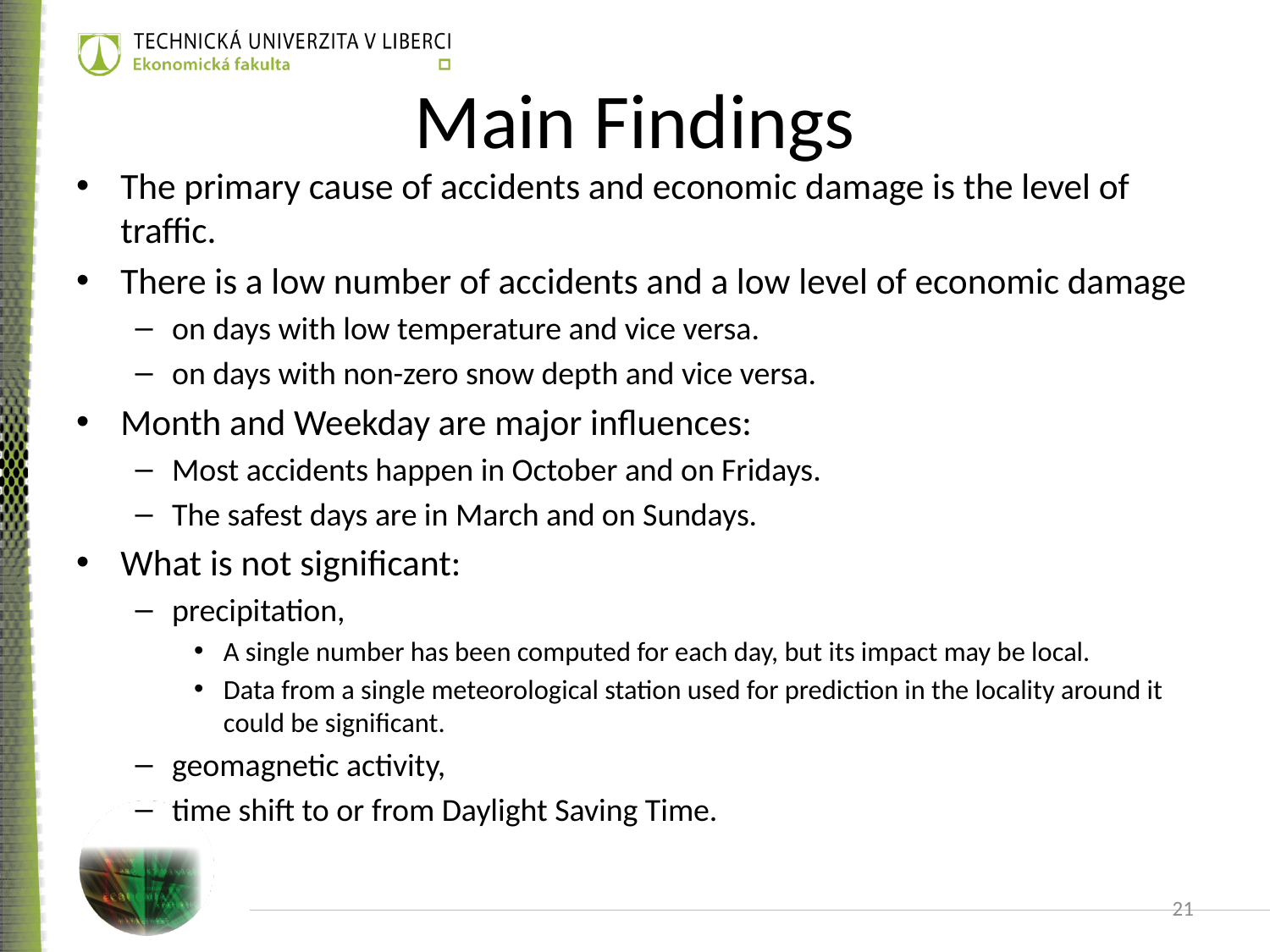

# Main Findings
The primary cause of accidents and economic damage is the level of traffic.
There is a low number of accidents and a low level of economic damage
on days with low temperature and vice versa.
on days with non-zero snow depth and vice versa.
Month and Weekday are major influences:
Most accidents happen in October and on Fridays.
The safest days are in March and on Sundays.
What is not significant:
precipitation,
A single number has been computed for each day, but its impact may be local.
Data from a single meteorological station used for prediction in the locality around it could be significant.
geomagnetic activity,
time shift to or from Daylight Saving Time.
21